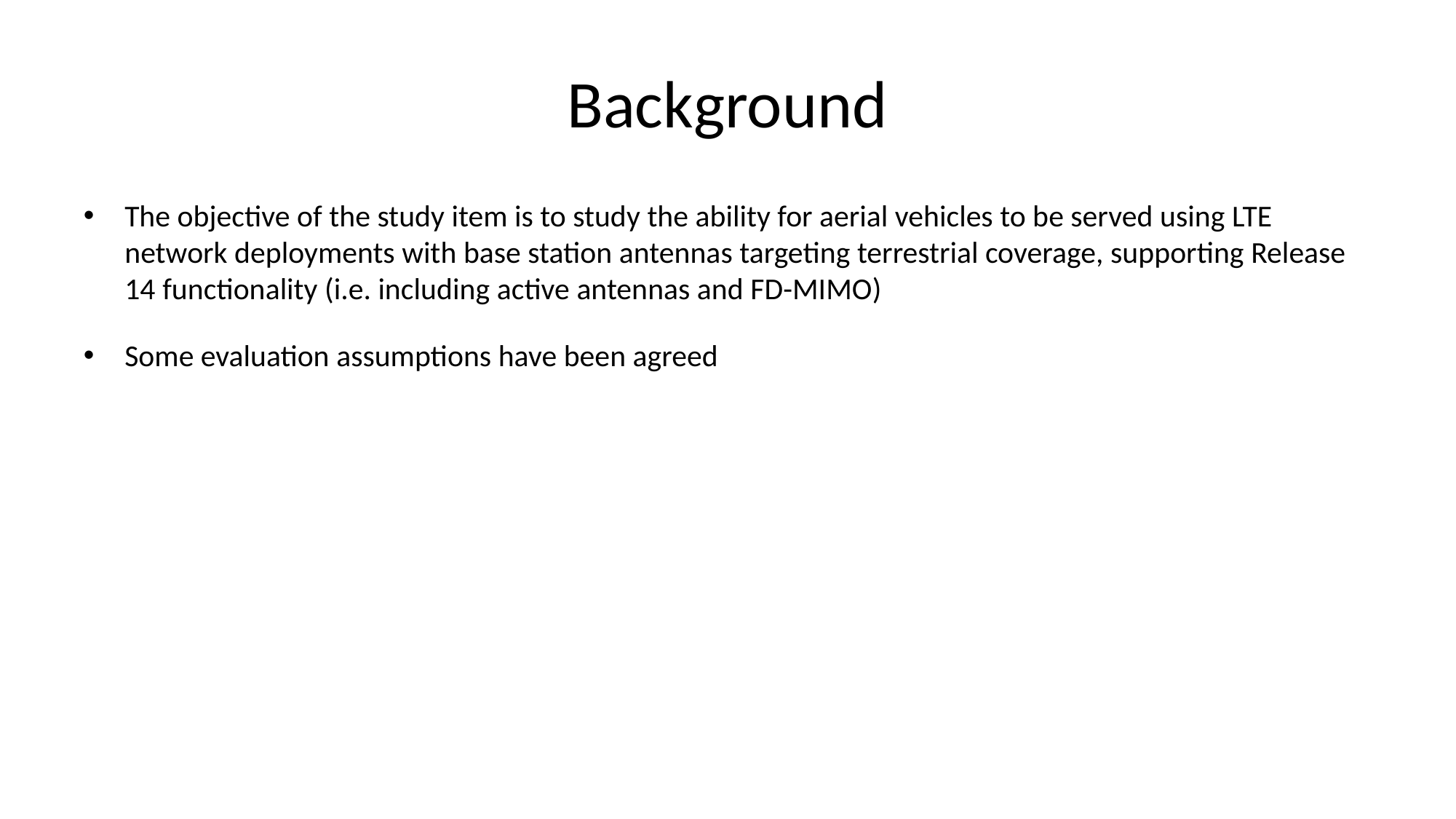

# Background
The objective of the study item is to study the ability for aerial vehicles to be served using LTE network deployments with base station antennas targeting terrestrial coverage, supporting Release 14 functionality (i.e. including active antennas and FD-MIMO)
Some evaluation assumptions have been agreed